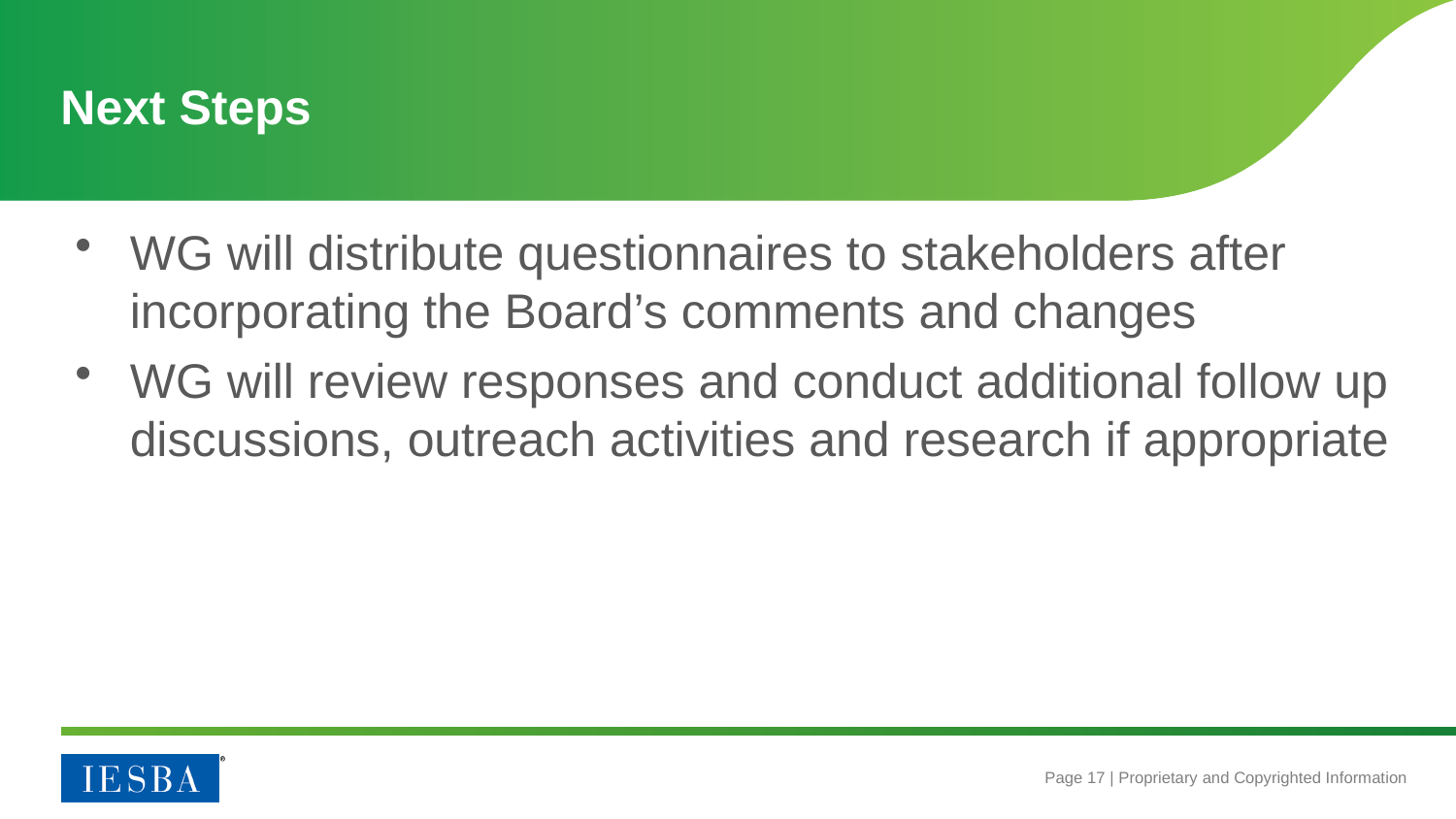

# Next Steps
WG will distribute questionnaires to stakeholders after incorporating the Board’s comments and changes
WG will review responses and conduct additional follow up discussions, outreach activities and research if appropriate